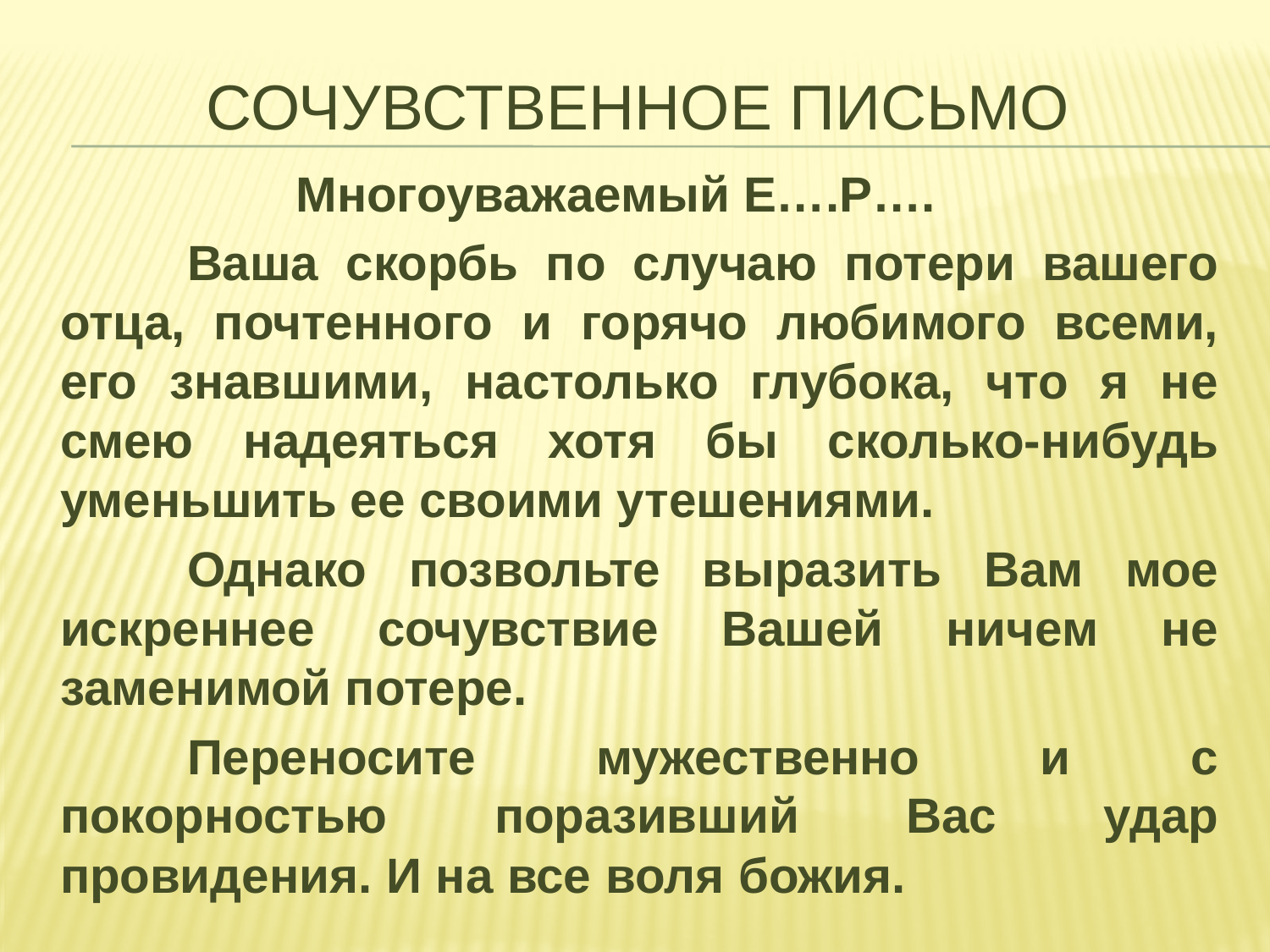

# СОЧУВСТВЕННОЕ ПИСЬМО
Многоуважаемый Е….Р….
		Ваша скорбь по случаю потери вашего отца, почтенного и горячо любимого всеми, его знавшими, настолько глубока, что я не смею надеяться хотя бы сколько-нибудь уменьшить ее своими утешениями.
		Однако позвольте выразить Вам мое искреннее сочувствие Вашей ничем не заменимой потере.
		Переносите мужественно и с покорностью поразивший Вас удар провидения. И на все воля божия.                                                              							Преданный Вам  А…. Ю…..